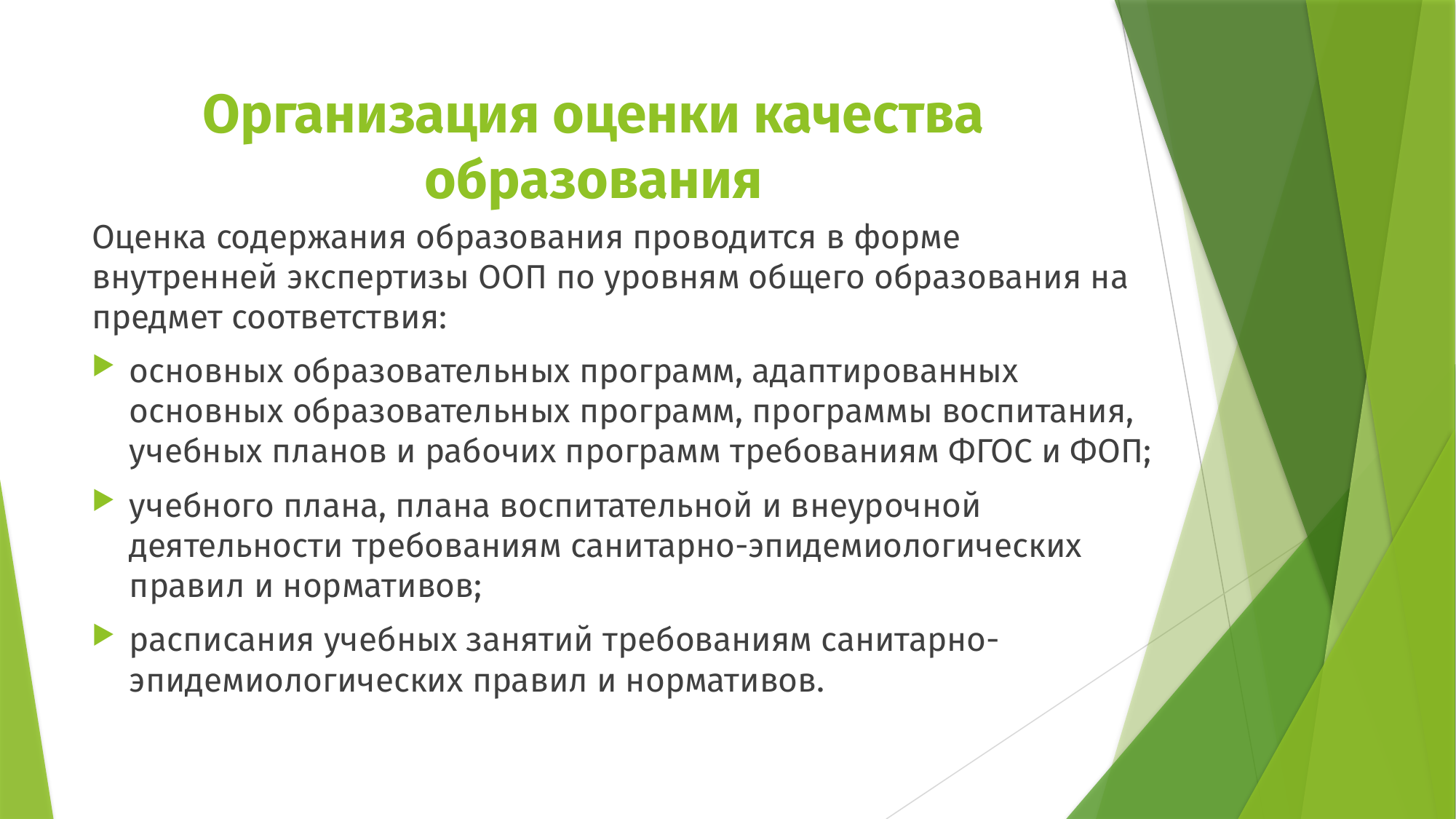

# Организация оценки качества образования
Оценка содержания образования проводится в форме внутренней экспертизы ООП по уровням общего образования на предмет соответствия:
основных образовательных программ, адаптированных основных образовательных программ, программы воспитания, учебных планов и рабочих программ требованиям ФГОС и ФОП;
учебного плана, плана воспитательной и внеурочной деятельности требованиям санитарно-эпидемиологических правил и нормативов;
расписания учебных занятий требованиям санитарно-эпидемиологических правил и нормативов.